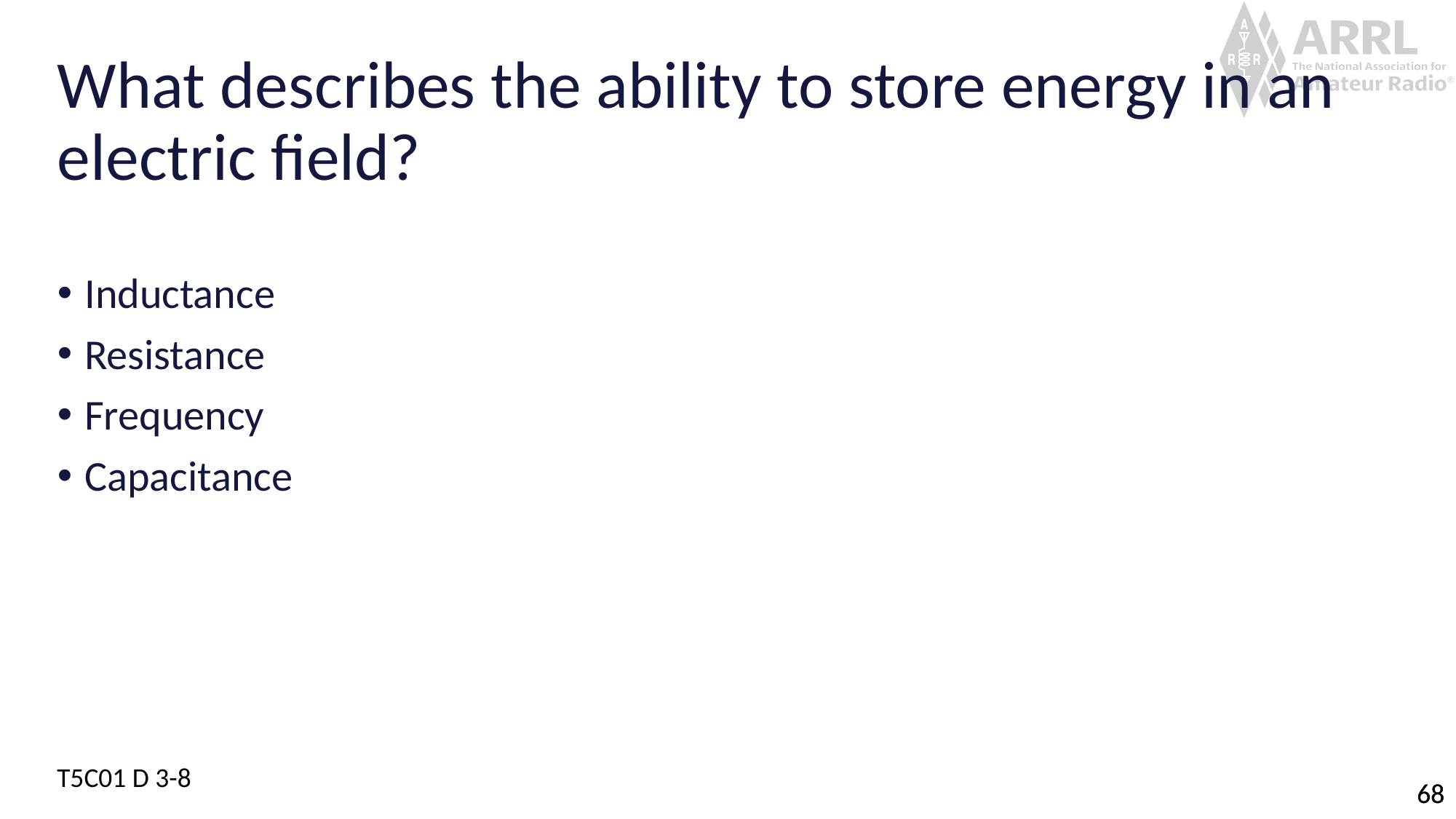

# What describes the ability to store energy in an electric field?
Inductance
Resistance
Frequency
Capacitance
T5C01 D 3-8